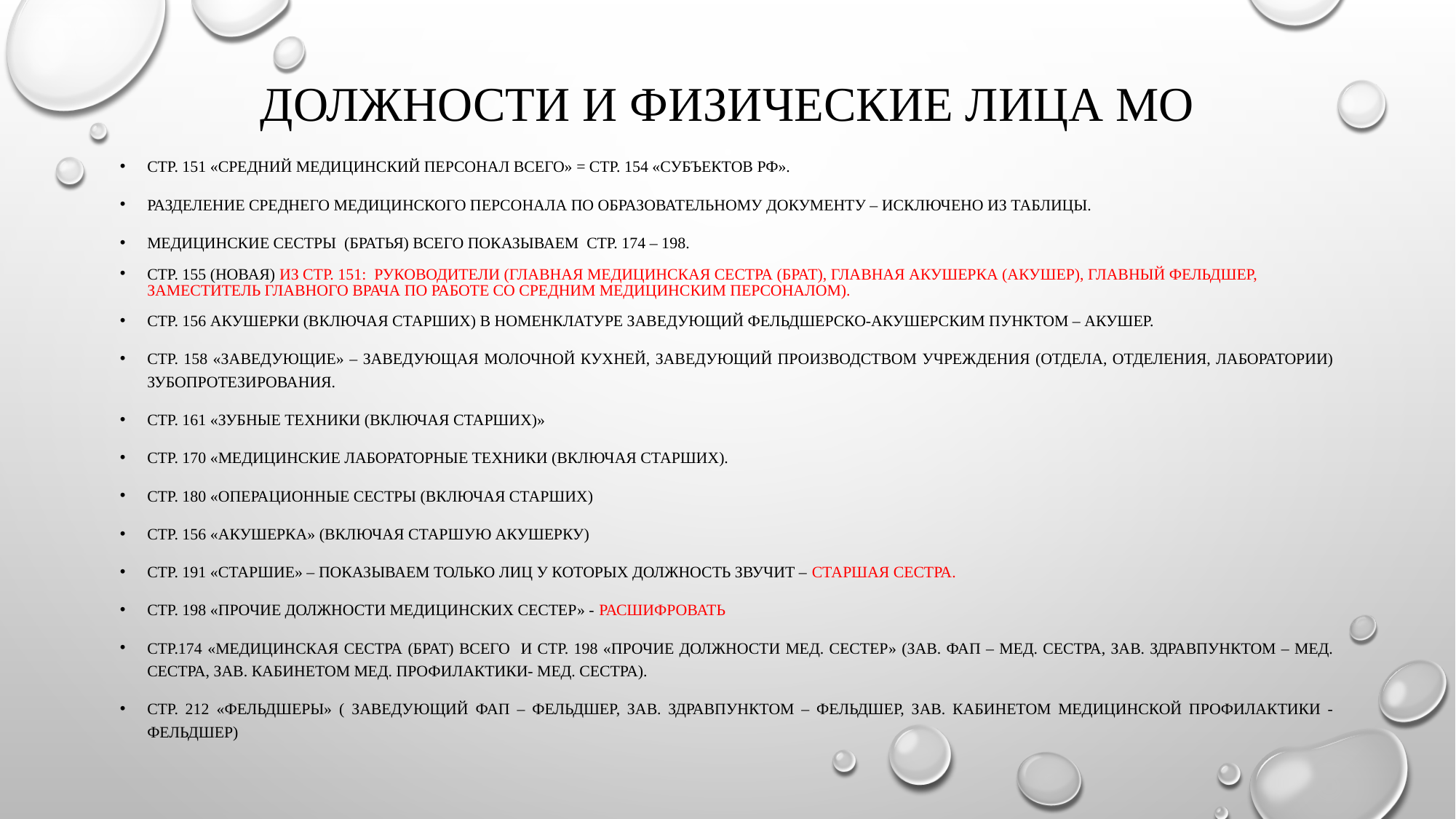

# Должности и физические лица МО
Стр. 151 «Средний медицинский персонал всего» = стр. 154 «Субъектов РФ».
Разделение среднего медицинского персонала по образовательному документу – исключено из таблицы.
Медицинские сестры  (братья) Всего показываем  стр. 174 – 198.
Стр. 155 (НОВАЯ) Из стр. 151:  руководители (главная медицинская сестра (брат), главная акушерка (акушер), главный фельдшер, заместитель главного врача по работе со средним медицинским персоналом).
Стр. 156 Акушерки (включая старших) в номенклатуре Заведующий фельдшерско-акушерским пунктом – акушер.
Стр. 158 «Заведующие» – заведующая молочной кухней, заведующий производством учреждения (отдела, Отделения, лаборатории) зубопротезирования.
Стр. 161 «Зубные техники (включая старших)»
Стр. 170 «медицинские лабораторные техники (включая старших).
Стр. 180 «операционные сестры (включая старших)
стр. 156 «акушерка» (включая старшую акушерку)
Стр. 191 «старшие» – показываем только лиц у которых должность звучит – старшая сестра.
Стр. 198 «Прочие должности медицинских сестер» - расшифровать
Стр.174 «Медицинская сестра (брат) всего  и стр. 198 «Прочие должности мед. сестер» (Зав. ФАП – мед. сестра, зав. здравпунктом – мед. сестра, зав. кабинетом мед. профилактики- мед. сестра).
Стр. 212 «фельдшеры» ( Заведующий ФАП – фельдшер, зав. здравпунктом – фельдшер, зав. кабинетом медицинской профилактики - фельдшер)